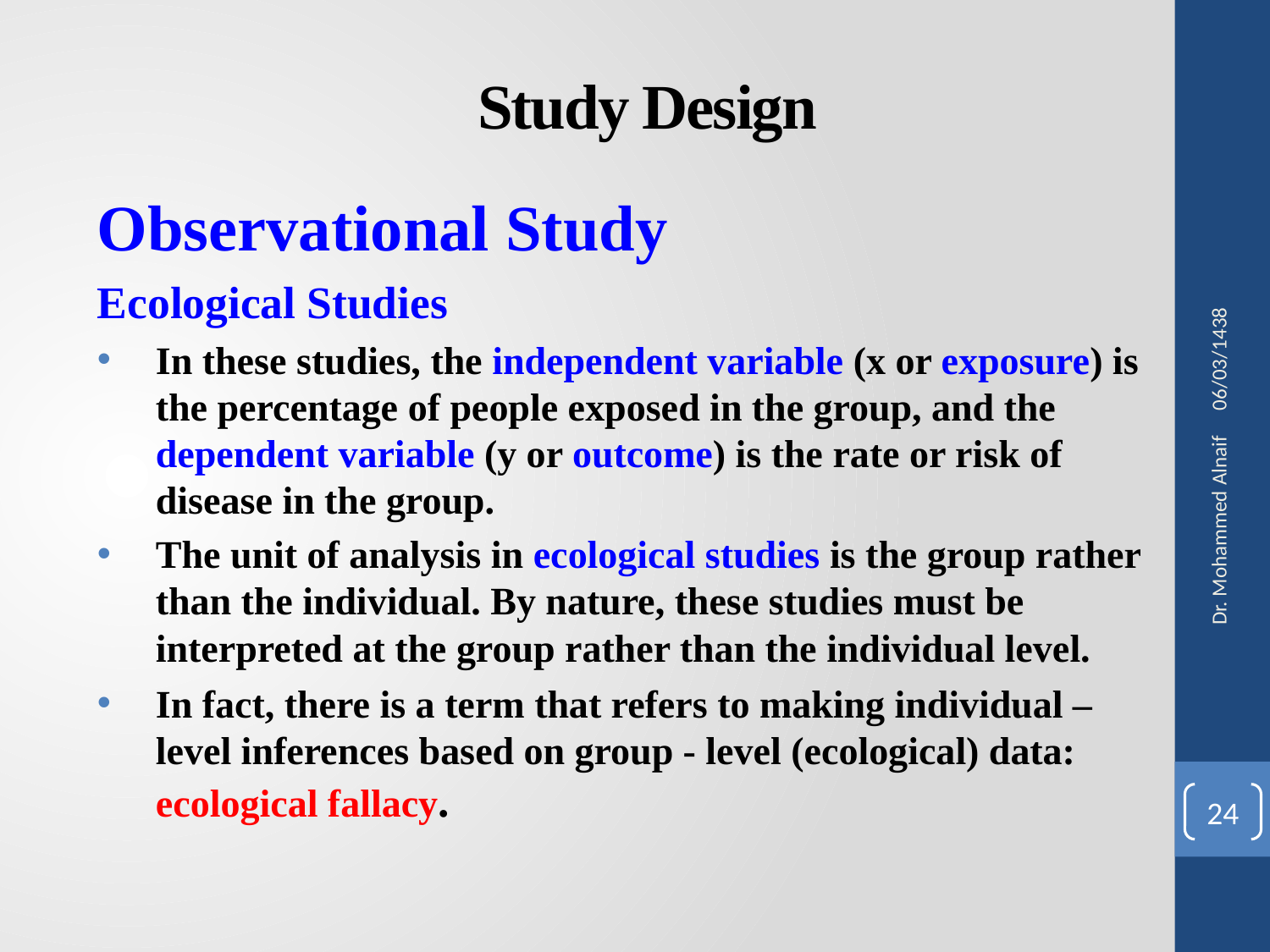

# Study Design
Observational Study
Ecological Studies
In these studies, the independent variable (x or exposure) is the percentage of people exposed in the group, and the dependent variable (y or outcome) is the rate or risk of disease in the group.
The unit of analysis in ecological studies is the group rather than the individual. By nature, these studies must be interpreted at the group rather than the individual level.
In fact, there is a term that refers to making individual – level inferences based on group - level (ecological) data: ecological fallacy.
06/03/1438
Dr. Mohammed Alnaif
24